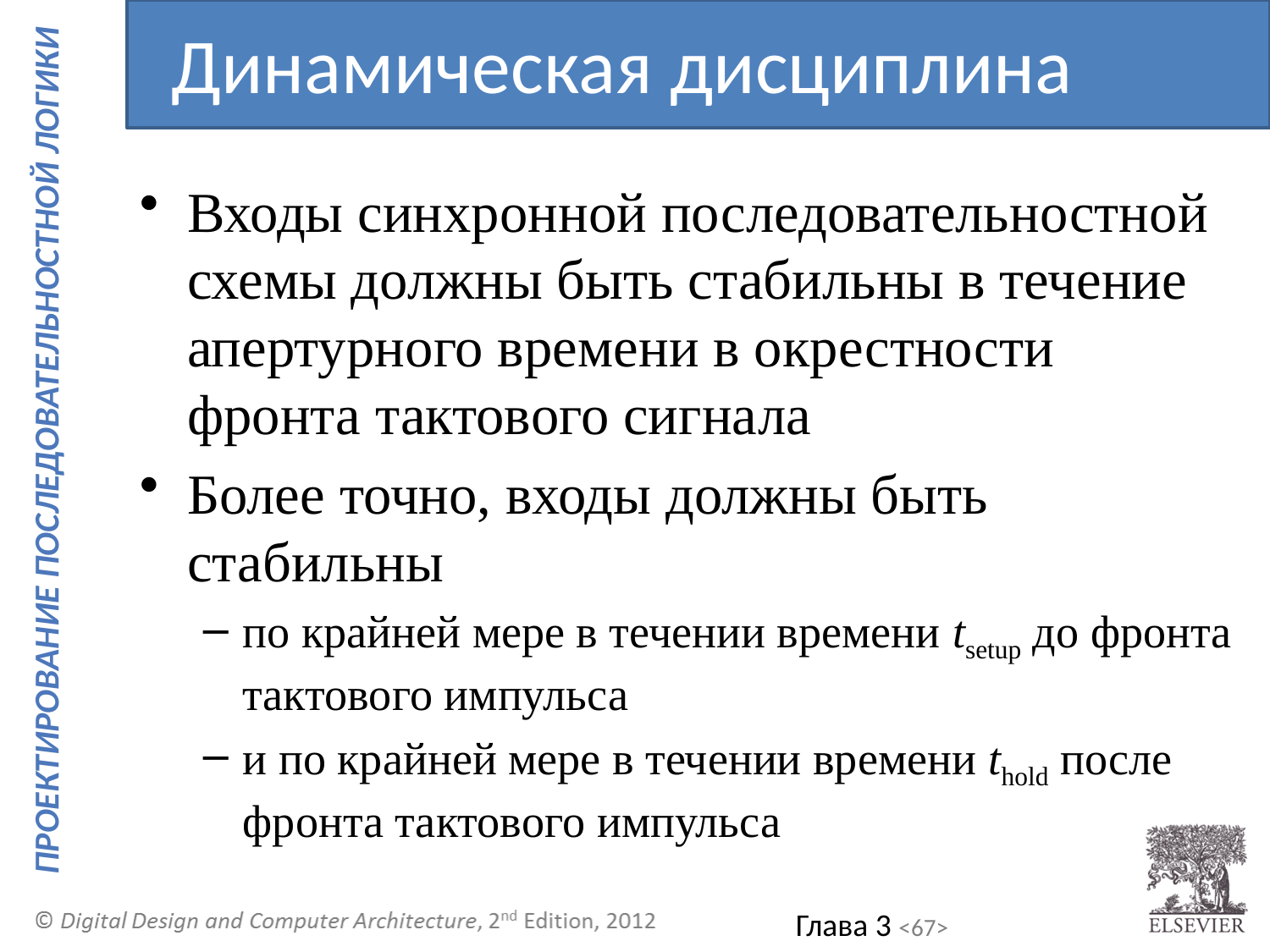

Динамическая дисциплина
Входы синхронной последовательностной схемы должны быть стабильны в течение апертурного времени в окрестности фронта тактового сигнала
Более точно, входы должны быть стабильны
по крайней мере в течении времени tsetup до фронта тактового импульса
и по крайней мере в течении времени thold после фронта тактового импульса